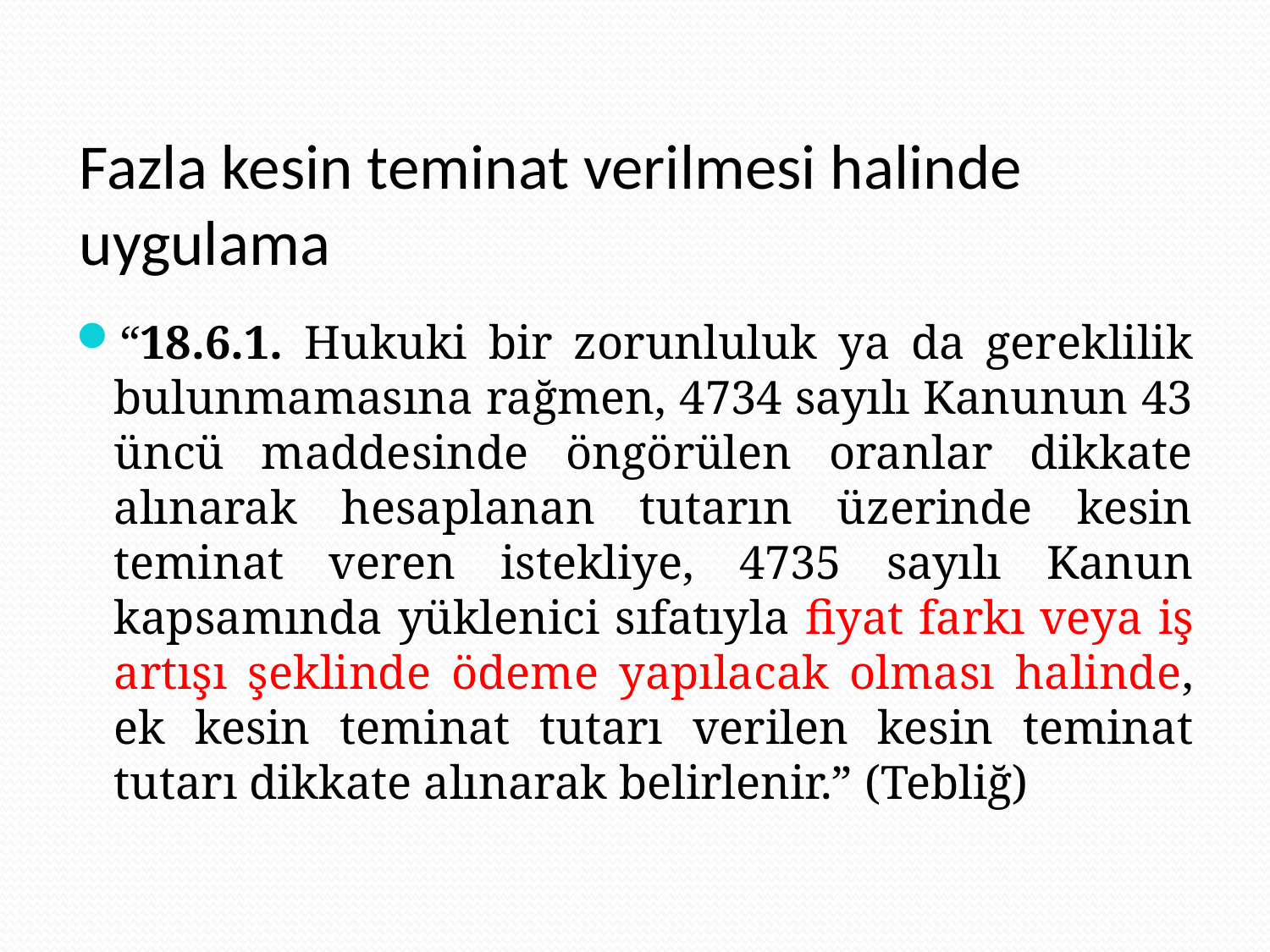

# Fazla kesin teminat verilmesi halinde uygulama
“18.6.1. Hukuki bir zorunluluk ya da gereklilik bulunmamasına rağmen, 4734 sayılı Kanunun 43 üncü maddesinde öngörülen oranlar dikkate alınarak hesaplanan tutarın üzerinde kesin teminat veren istekliye, 4735 sayılı Kanun kapsamında yüklenici sıfatıyla fiyat farkı veya iş artışı şeklinde ödeme yapılacak olması halinde, ek kesin teminat tutarı verilen kesin teminat tutarı dikkate alınarak belirlenir.” (Tebliğ)